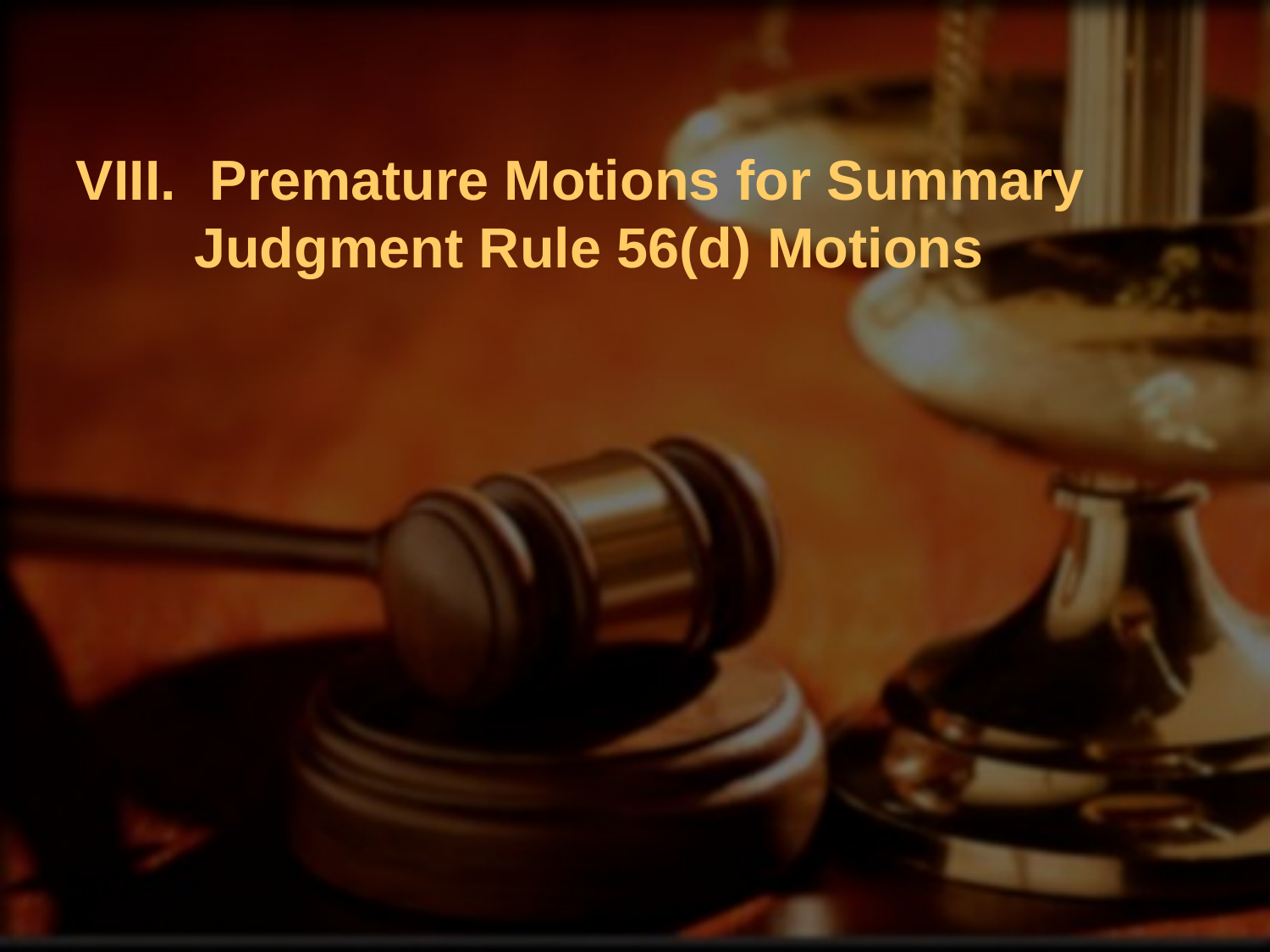

Premature Motions for Summary Judgment Rule 56(d) Motions